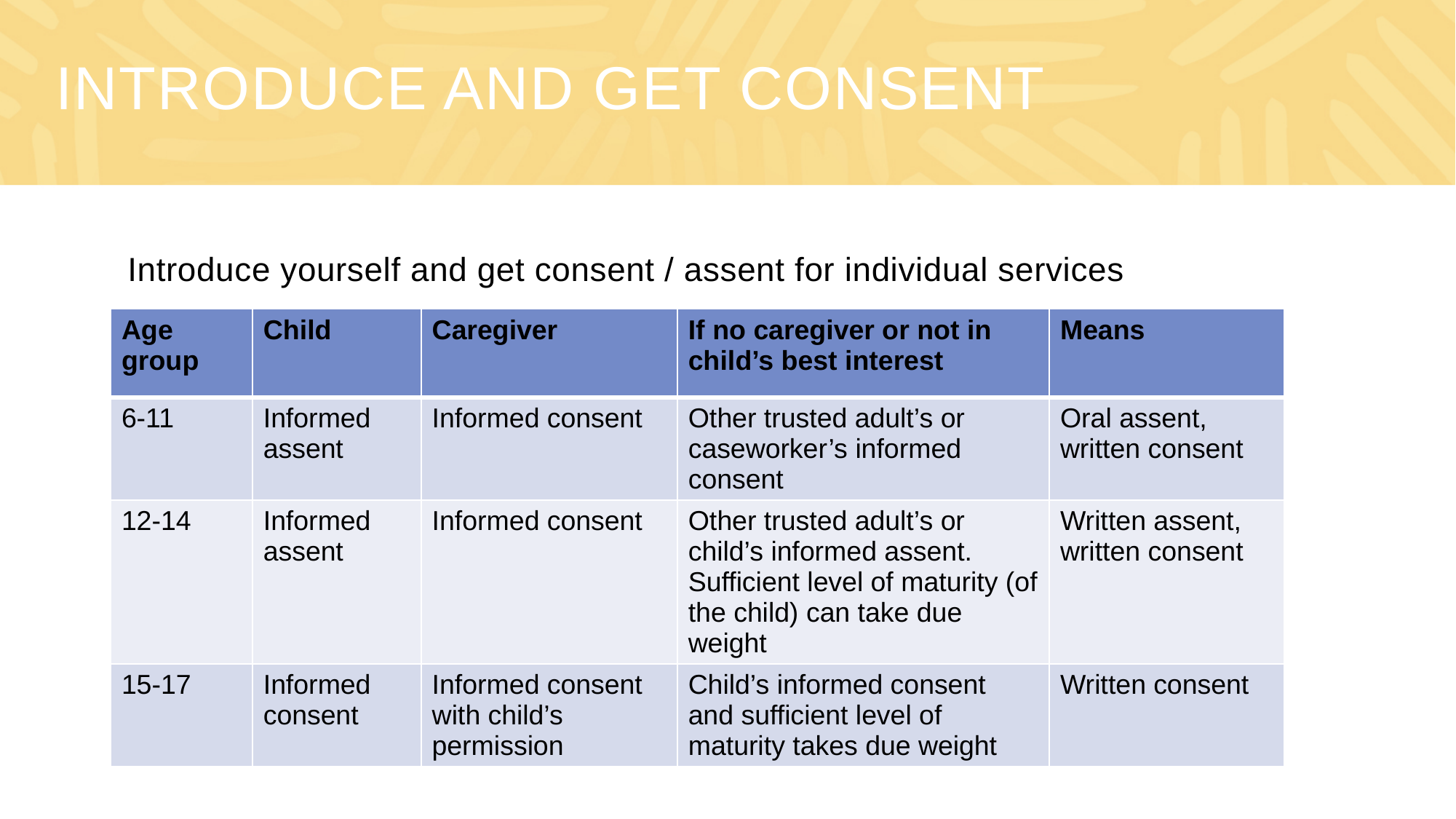

# Introduce and get consent
Introduce yourself and get consent / assent for individual services
| Age group | Child | Caregiver | If no caregiver or not in child’s best interest | Means |
| --- | --- | --- | --- | --- |
| 6-11 | Informed assent | Informed consent | Other trusted adult’s or caseworker’s informed consent | Oral assent, written consent |
| 12-14 | Informed assent | Informed consent | Other trusted adult’s or child’s informed assent. Sufficient level of maturity (of the child) can take due weight | Written assent, written consent |
| 15-17 | Informed consent | Informed consent with child’s permission | Child’s informed consent and sufficient level of maturity takes due weight | Written consent |